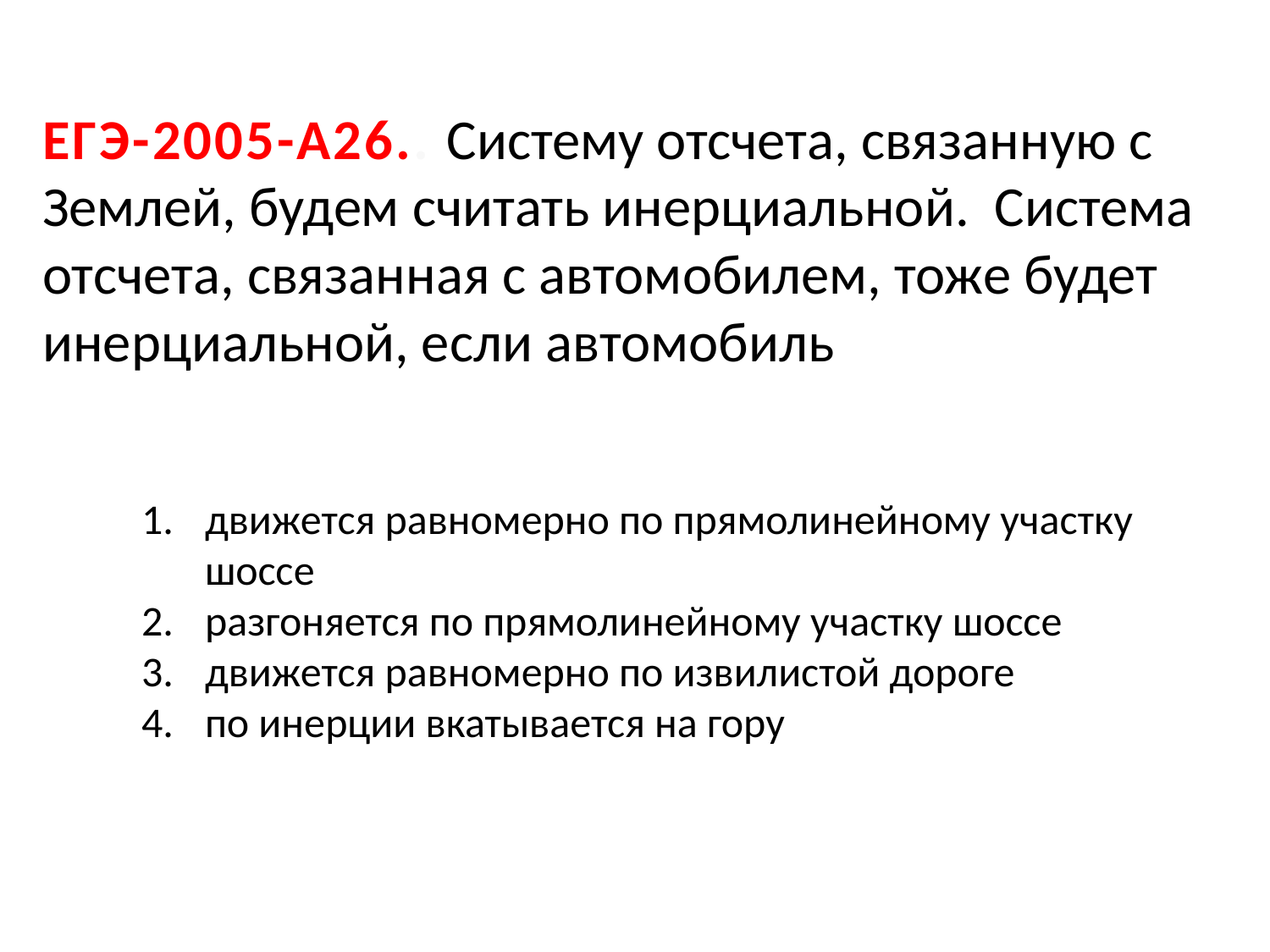

# ЕГЭ-2005-А26.. Систему отсчета, связанную с Землей, будем считать инерциальной.  Система отсчета, связанная с автомобилем, тоже будет инерциальной, если автомобиль
движется равномерно по прямолинейному участку шоссе
разгоняется по прямолинейному участку шоссе
движется равномерно по извилистой дороге
по инерции вкатывается на гору